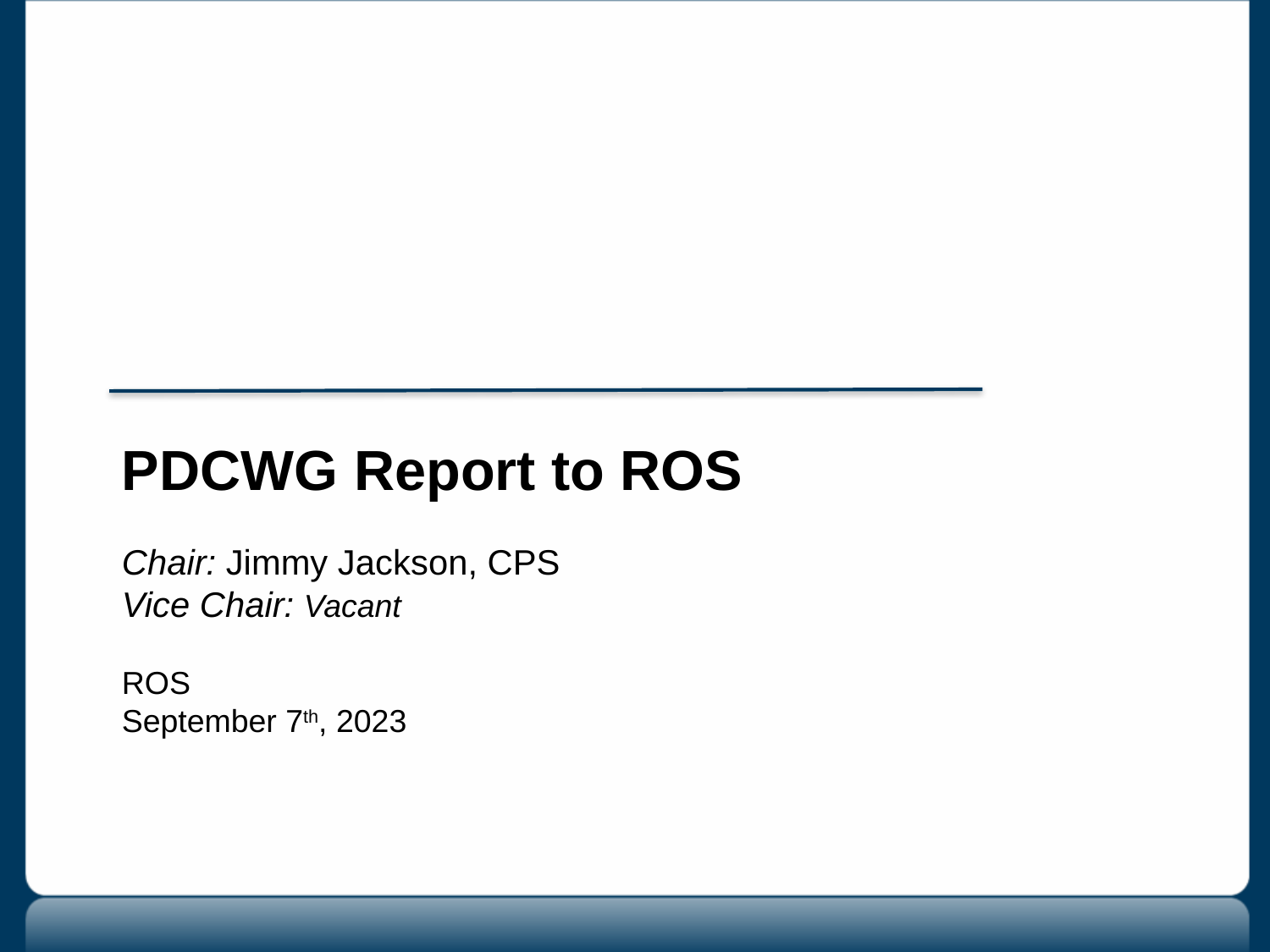

PDCWG Report to ROS

Chair: Jimmy Jackson, CPS
Vice Chair: Vacant

ROS
September 7th, 2023